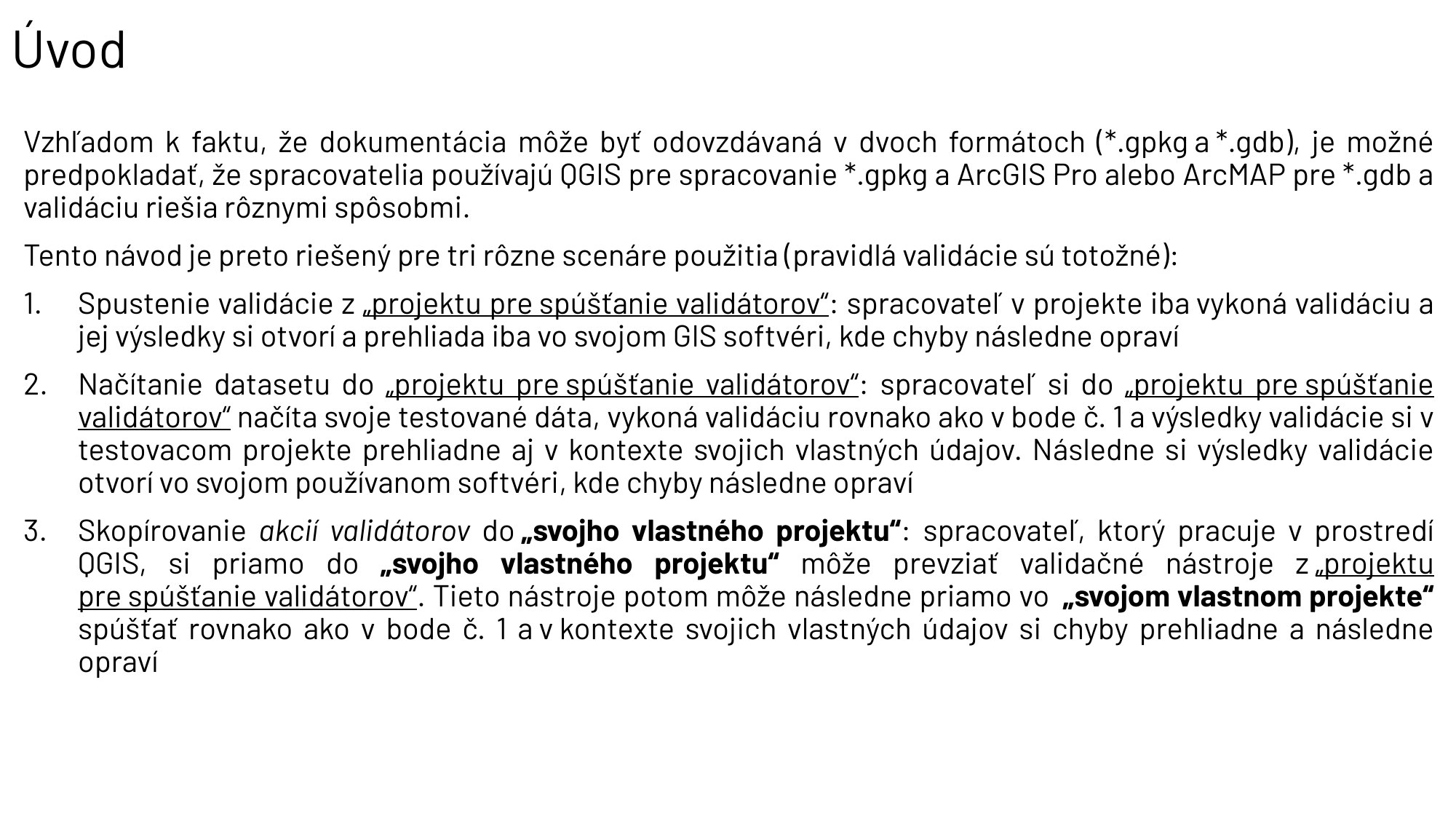

# Úvod
Vzhľadom k faktu, že dokumentácia môže byť odovzdávaná v dvoch formátoch (*.gpkg a *.gdb), je možné predpokladať, že spracovatelia používajú QGIS pre spracovanie *.gpkg a ArcGIS Pro alebo ArcMAP pre *.gdb a validáciu riešia rôznymi spôsobmi.
Tento návod je preto riešený pre tri rôzne scenáre použitia (pravidlá validácie sú totožné):
Spustenie validácie z „projektu pre spúšťanie validátorov“: spracovateľ v projekte iba vykoná validáciu a jej výsledky si otvorí a prehliada iba vo svojom GIS softvéri, kde chyby následne opraví
Načítanie datasetu do „projektu pre spúšťanie validátorov“: spracovateľ si do „projektu pre spúšťanie validátorov“ načíta svoje testované dáta, vykoná validáciu rovnako ako v bode č. 1 a výsledky validácie si v testovacom projekte prehliadne aj v kontexte svojich vlastných údajov. Následne si výsledky validácie otvorí vo svojom používanom softvéri, kde chyby následne opraví
Skopírovanie akcií validátorov do „svojho vlastného projektu“: spracovateľ, ktorý pracuje v prostredí QGIS, si priamo do „svojho vlastného projektu“ môže prevziať validačné nástroje z „projektu pre spúšťanie validátorov“. Tieto nástroje potom môže následne priamo vo  „svojom vlastnom projekte“ spúšťať rovnako ako v bode č. 1 a v kontexte svojich vlastných údajov si chyby prehliadne a následne opraví